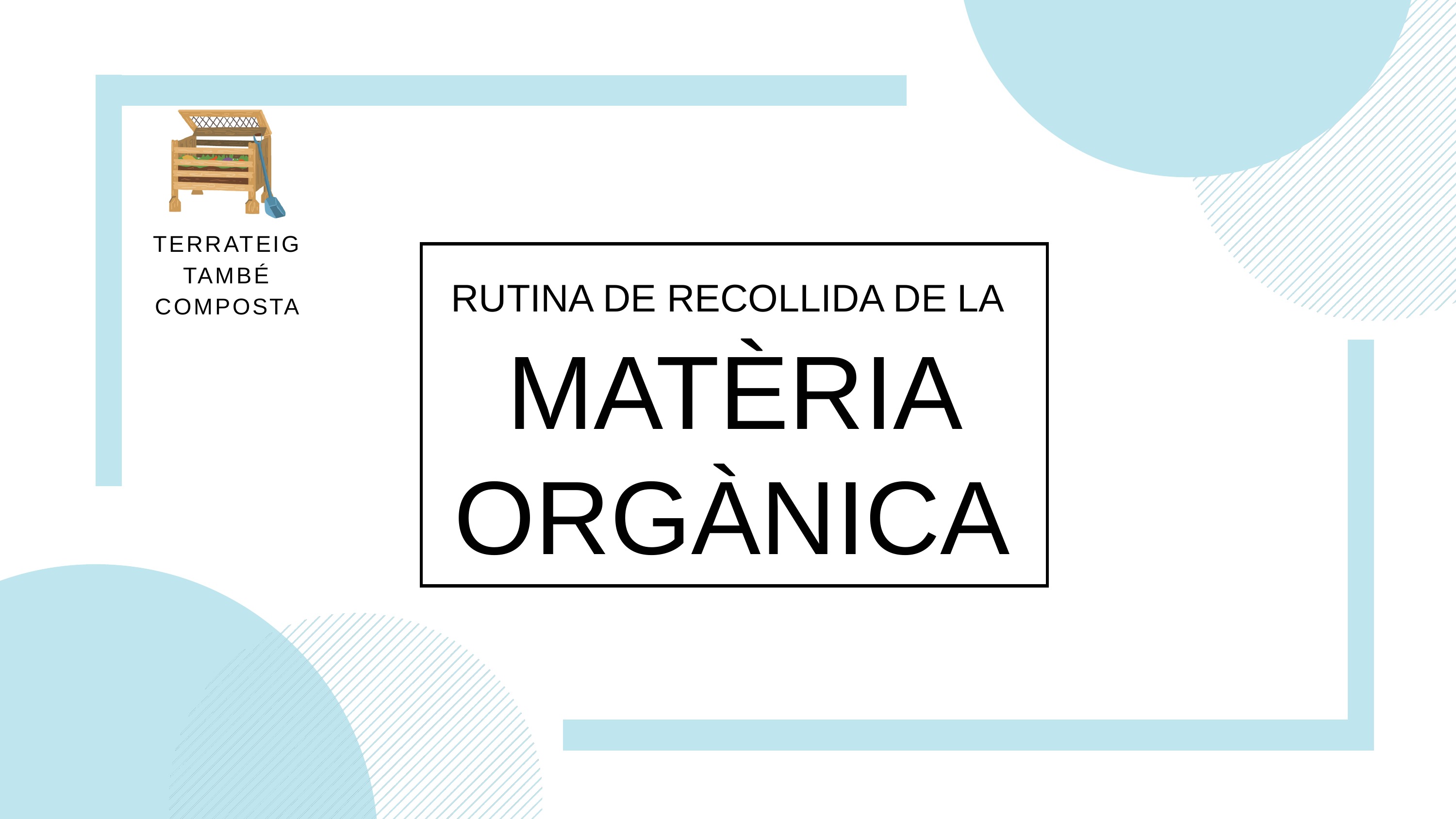

TERRATEIG TAMBÉ COMPOSTA

RUTINA DE RECOLLIDA DE LA
MATÈRIA ORGÀNICA